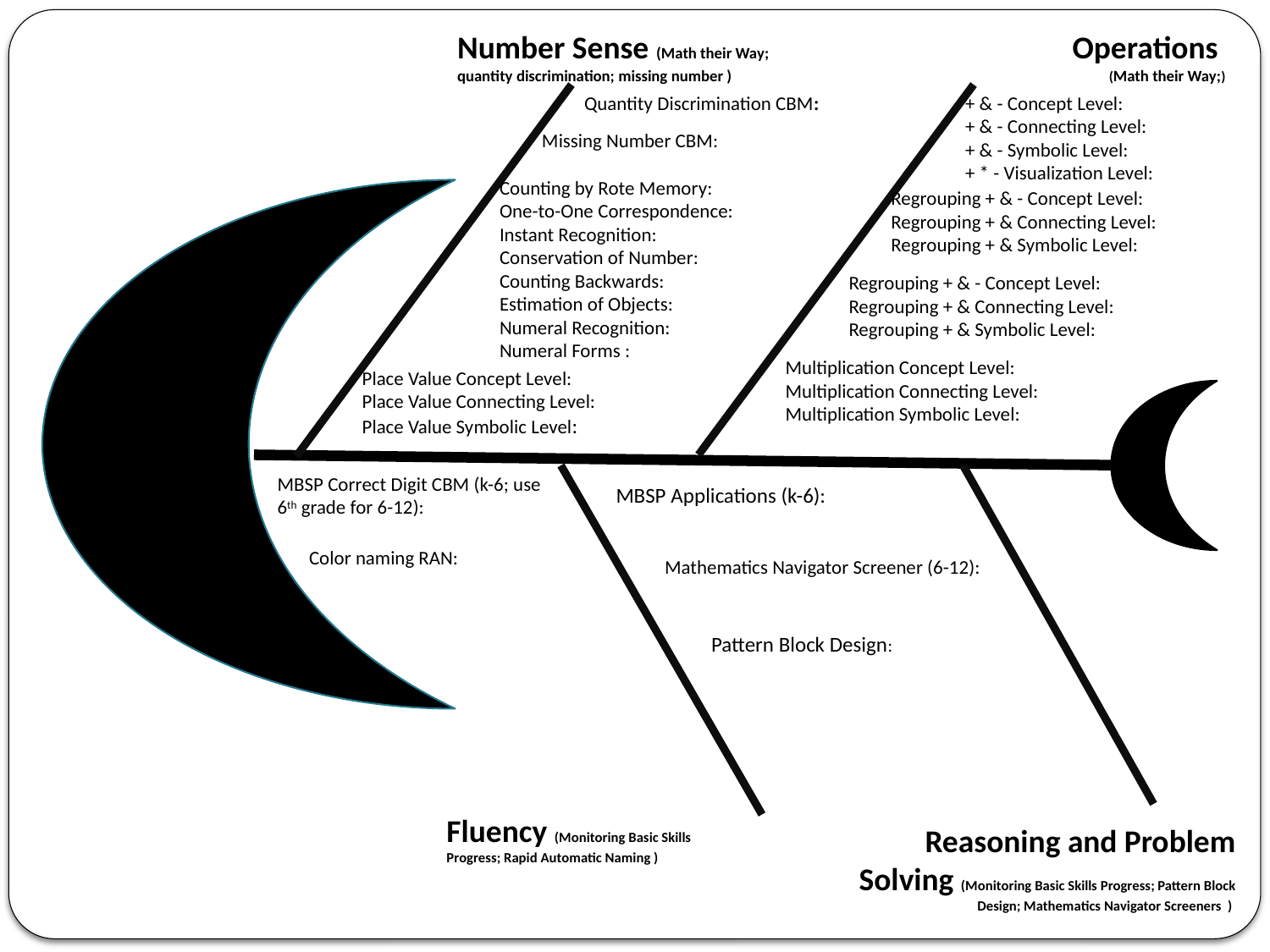

Number Sense (Math their Way;  quantity discrimination; missing number )
Operations
(Math their Way;)
Quantity Discrimination CBM:
+ & - Concept Level:
+ & - Connecting Level:
+ & - Symbolic Level:
+ * - Visualization Level:
Missing Number CBM:
Counting by Rote Memory:
One-to-One Correspondence:
Instant Recognition:
Conservation of Number:
Counting Backwards:
Estimation of Objects:
Numeral Recognition:
Numeral Forms :

Regrouping + & - Concept Level:
Regrouping + & Connecting Level:
Regrouping + & Symbolic Level:
Regrouping + & - Concept Level:
Regrouping + & Connecting Level:
Regrouping + & Symbolic Level:
Multiplication Concept Level:
Multiplication Connecting Level:
Multiplication Symbolic Level:
Place Value Concept Level:
Place Value Connecting Level:
Place Value Symbolic Level:

MBSP Correct Digit CBM (k-6; use
6th grade for 6-12):
MBSP Applications (k-6):
Color naming RAN:
 Mathematics Navigator Screener (6-12):
Pattern Block Design:
Fluency (Monitoring Basic Skills Progress; Rapid Automatic Naming )
Reasoning and Problem Solving (Monitoring Basic Skills Progress; Pattern Block Design; Mathematics Navigator Screeners  )